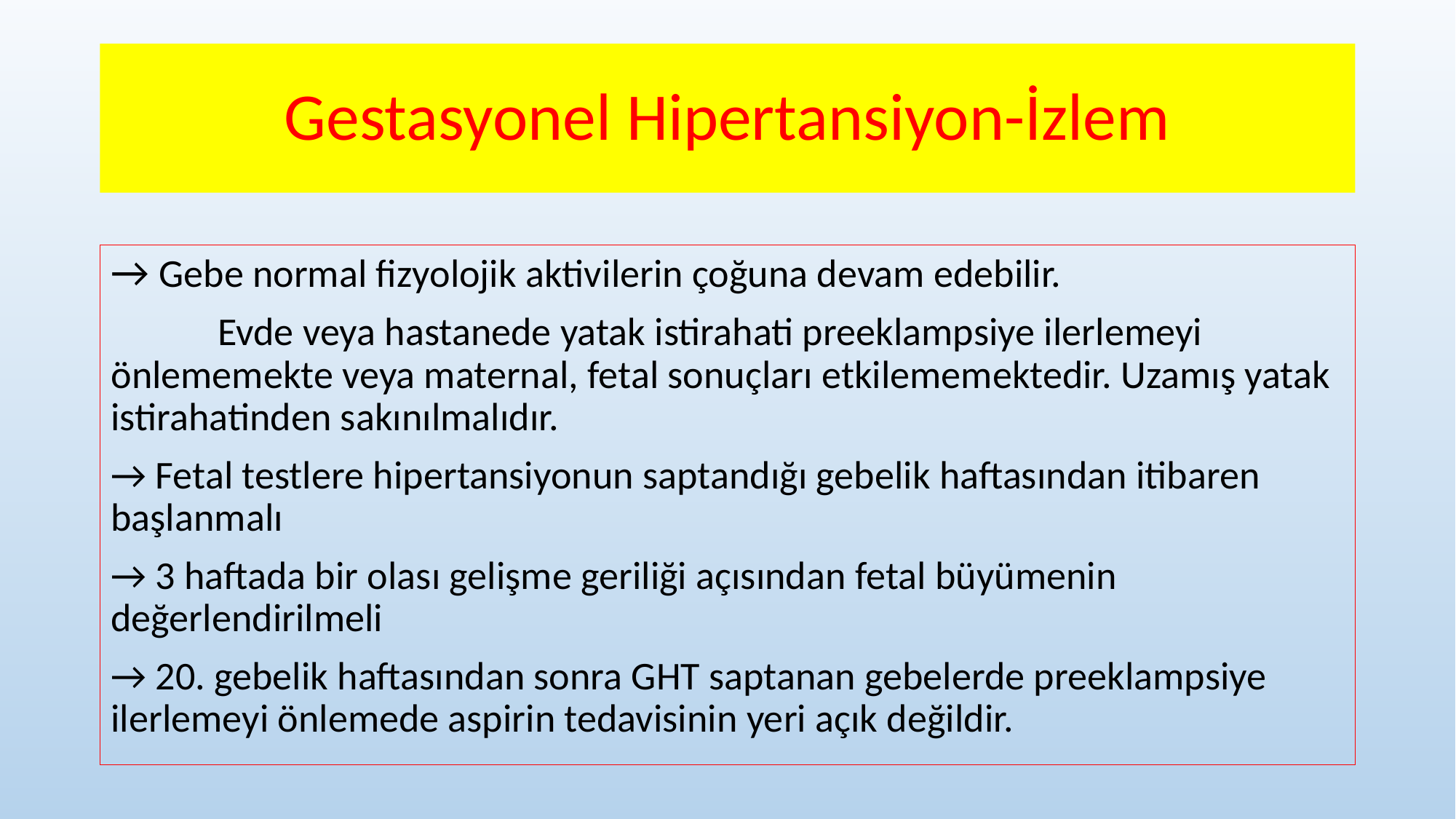

# Gestasyonel Hipertansiyon-İzlem
→ Gebe normal fizyolojik aktivilerin çoğuna devam edebilir.
            Evde veya hastanede yatak istirahati preeklampsiye ilerlemeyi önlememekte veya maternal, fetal sonuçları etkilememektedir. Uzamış yatak istirahatinden sakınılmalıdır.
→ Fetal testlere hipertansiyonun saptandığı gebelik haftasından itibaren başlanmalı
→ 3 haftada bir olası gelişme geriliği açısından fetal büyümenin değerlendirilmeli
→ 20. gebelik haftasından sonra GHT saptanan gebelerde preeklampsiye ilerlemeyi önlemede aspirin tedavisinin yeri açık değildir.